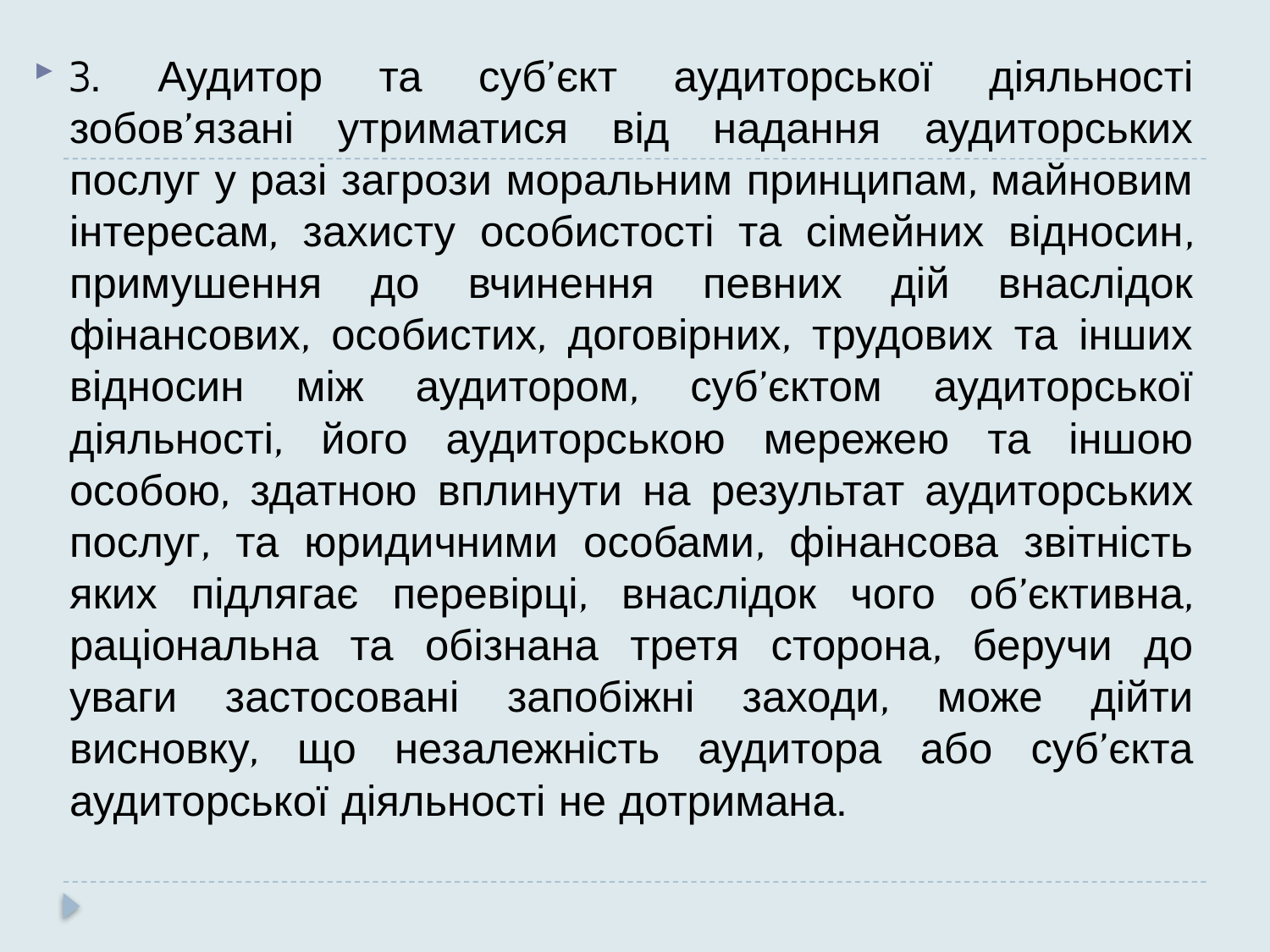

3. Аудитор та суб’єкт аудиторської діяльності зобов’язані утриматися від надання аудиторських послуг у разі загрози моральним принципам, майновим інтересам, захисту особистості та сімейних відносин, примушення до вчинення певних дій внаслідок фінансових, особистих, договірних, трудових та інших відносин між аудитором, суб’єктом аудиторської діяльності, його аудиторською мережею та іншою особою, здатною вплинути на результат аудиторських послуг, та юридичними особами, фінансова звітність яких підлягає перевірці, внаслідок чого об’єктивна, раціональна та обізнана третя сторона, беручи до уваги застосовані запобіжні заходи, може дійти висновку, що незалежність аудитора або суб’єкта аудиторської діяльності не дотримана.